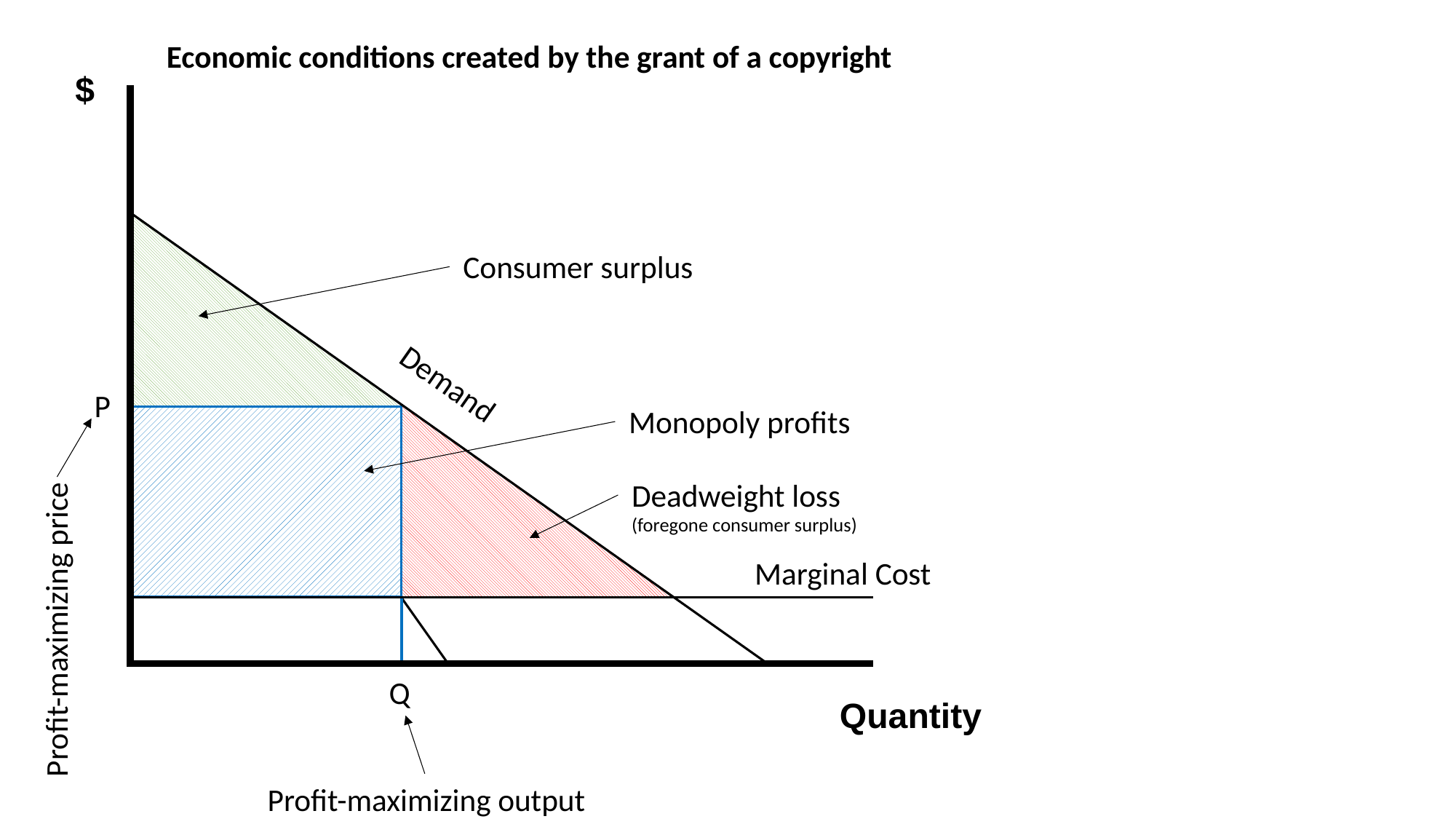

Economic conditions created by the grant of a copyright
$

Consumer surplus
Demand
P
Monopoly profits

Deadweight loss
(foregone consumer surplus)
Marginal Cost
Profit-maximizing price
Q
Quantity
Profit-maximizing output